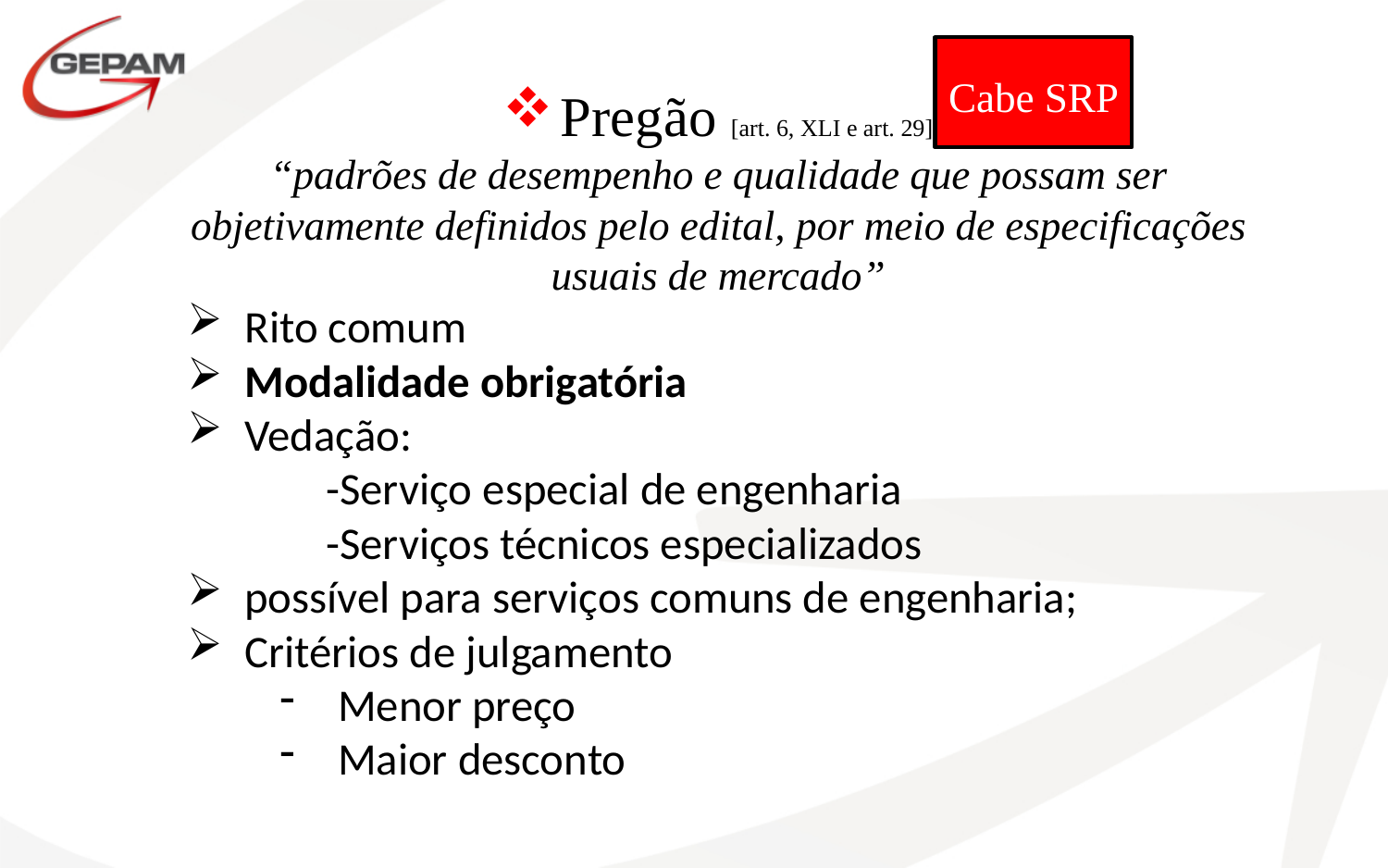

Cabe SRP
Pregão [art. 6, XLI e art. 29]
“padrões de desempenho e qualidade que possam ser objetivamente definidos pelo edital, por meio de especificações usuais de mercado”
Rito comum
Modalidade obrigatória
Vedação:
-Serviço especial de engenharia
-Serviços técnicos especializados
possível para serviços comuns de engenharia;
Critérios de julgamento
Menor preço
Maior desconto